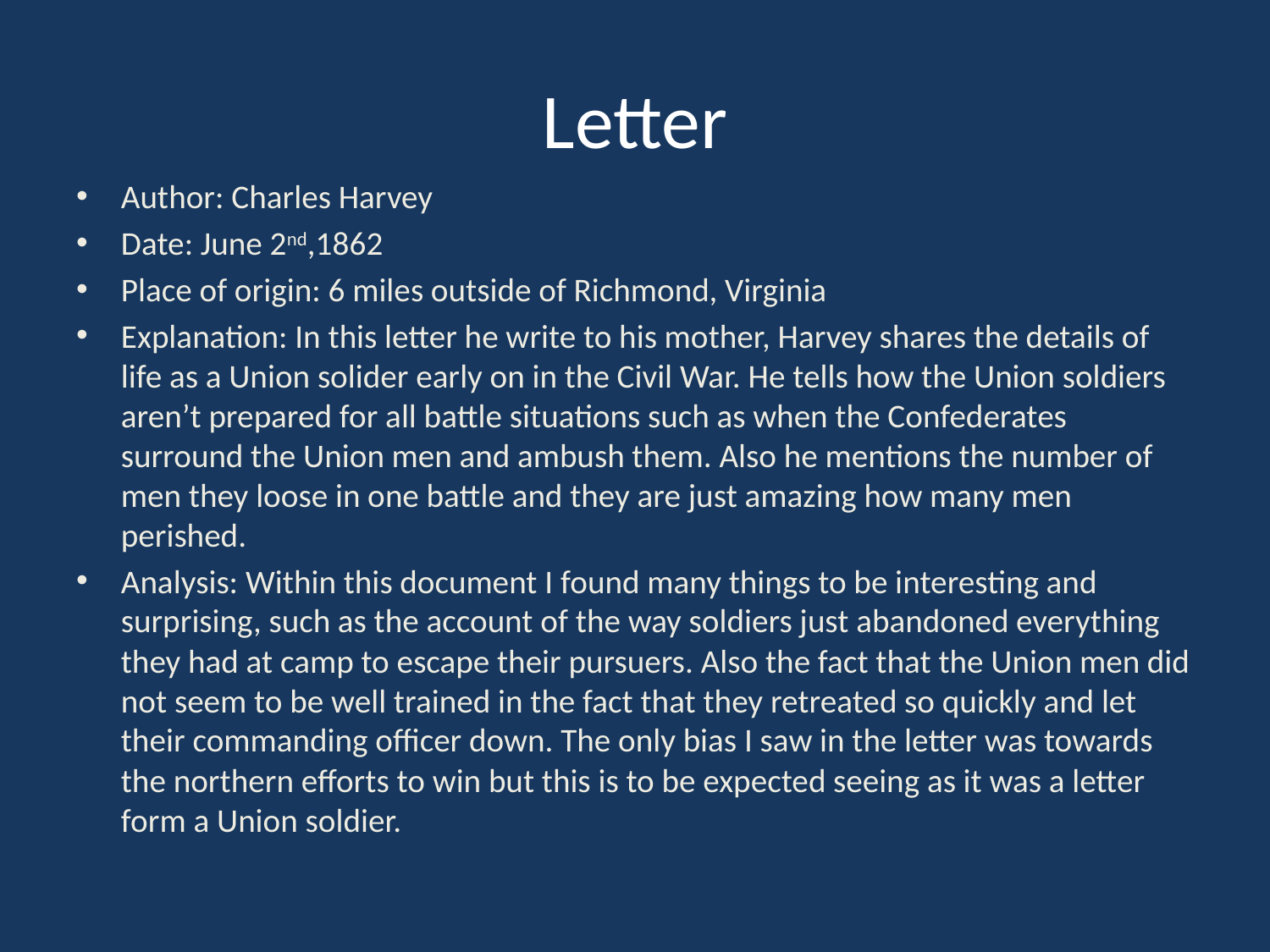

# Letter
Author: Charles Harvey
Date: June 2nd,1862
Place of origin: 6 miles outside of Richmond, Virginia
Explanation: In this letter he write to his mother, Harvey shares the details of life as a Union solider early on in the Civil War. He tells how the Union soldiers aren’t prepared for all battle situations such as when the Confederates surround the Union men and ambush them. Also he mentions the number of men they loose in one battle and they are just amazing how many men perished.
Analysis: Within this document I found many things to be interesting and surprising, such as the account of the way soldiers just abandoned everything they had at camp to escape their pursuers. Also the fact that the Union men did not seem to be well trained in the fact that they retreated so quickly and let their commanding officer down. The only bias I saw in the letter was towards the northern efforts to win but this is to be expected seeing as it was a letter form a Union soldier.